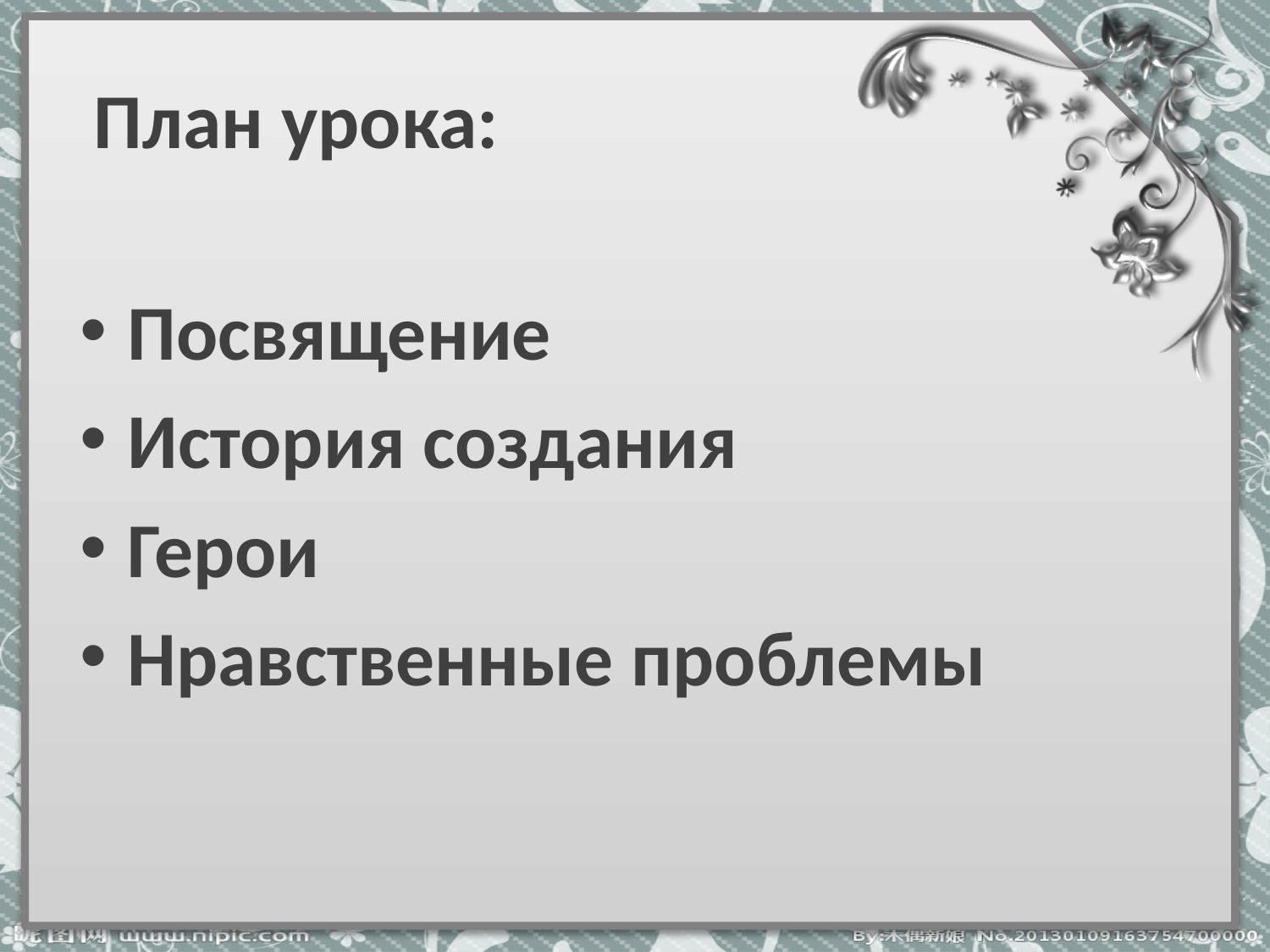

# План урока:
Посвящение
История создания
Герои
Нравственные проблемы